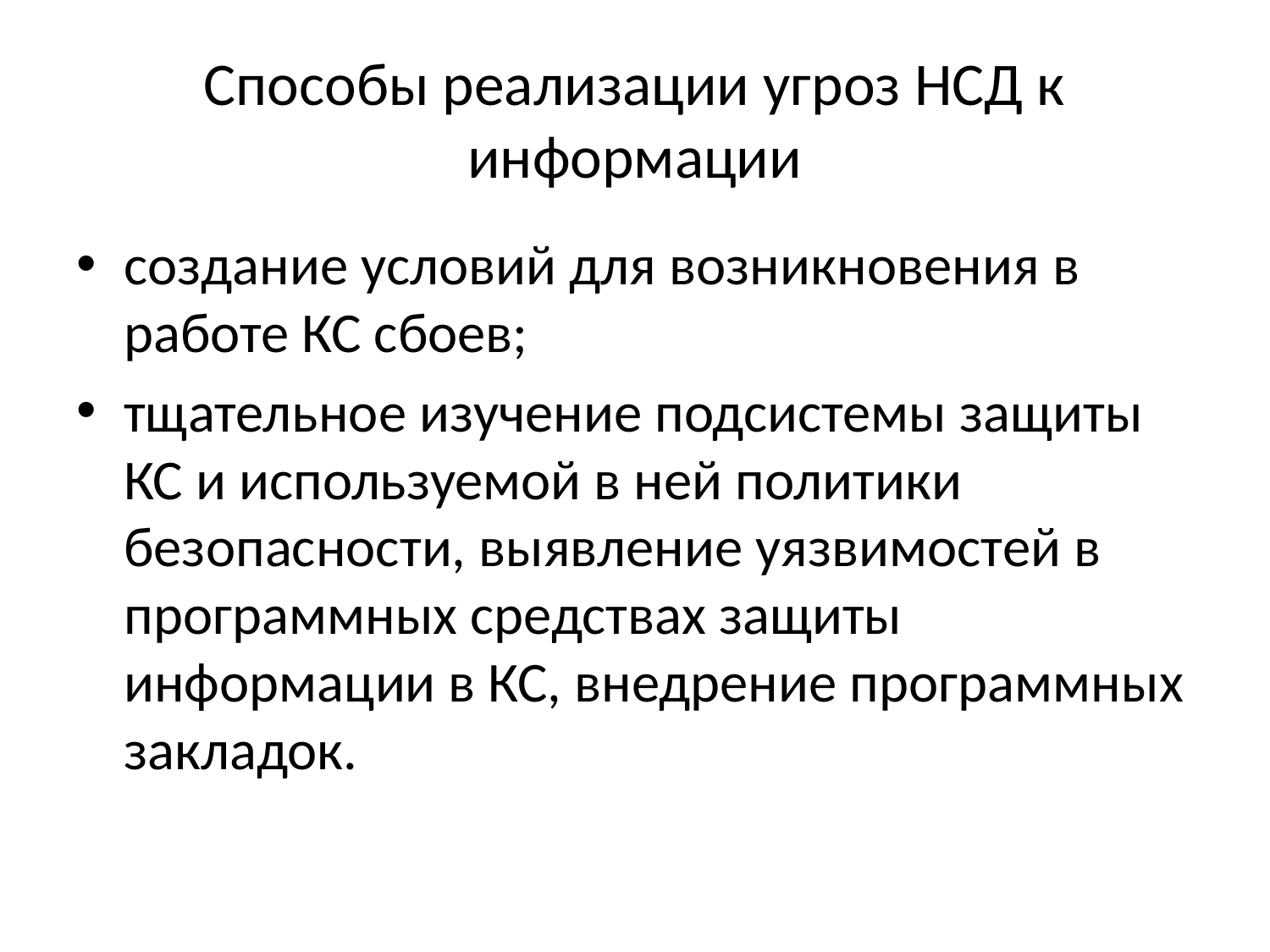

# Способы реализации угроз НСД к информации
создание условий для возникновения в работе КС сбоев;
тщательное изучение подсистемы защиты КС и используемой в ней политики безопасности, выявление уязвимостей в программных средствах защиты информации в КС, внедрение программных закладок.